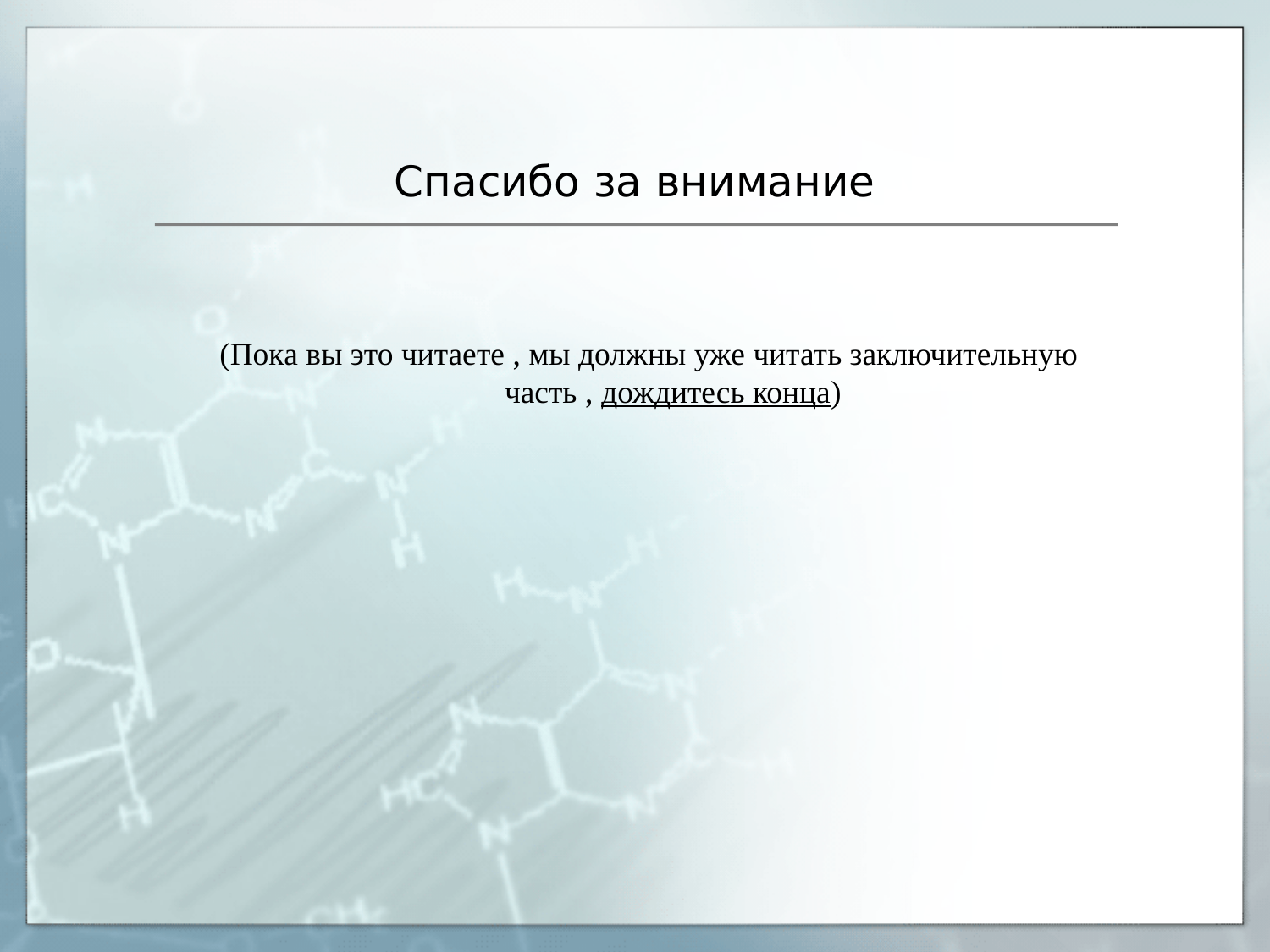

# Спасибо за внимание
(Пока вы это читаете , мы должны уже читать заключительную часть , дождитесь конца)